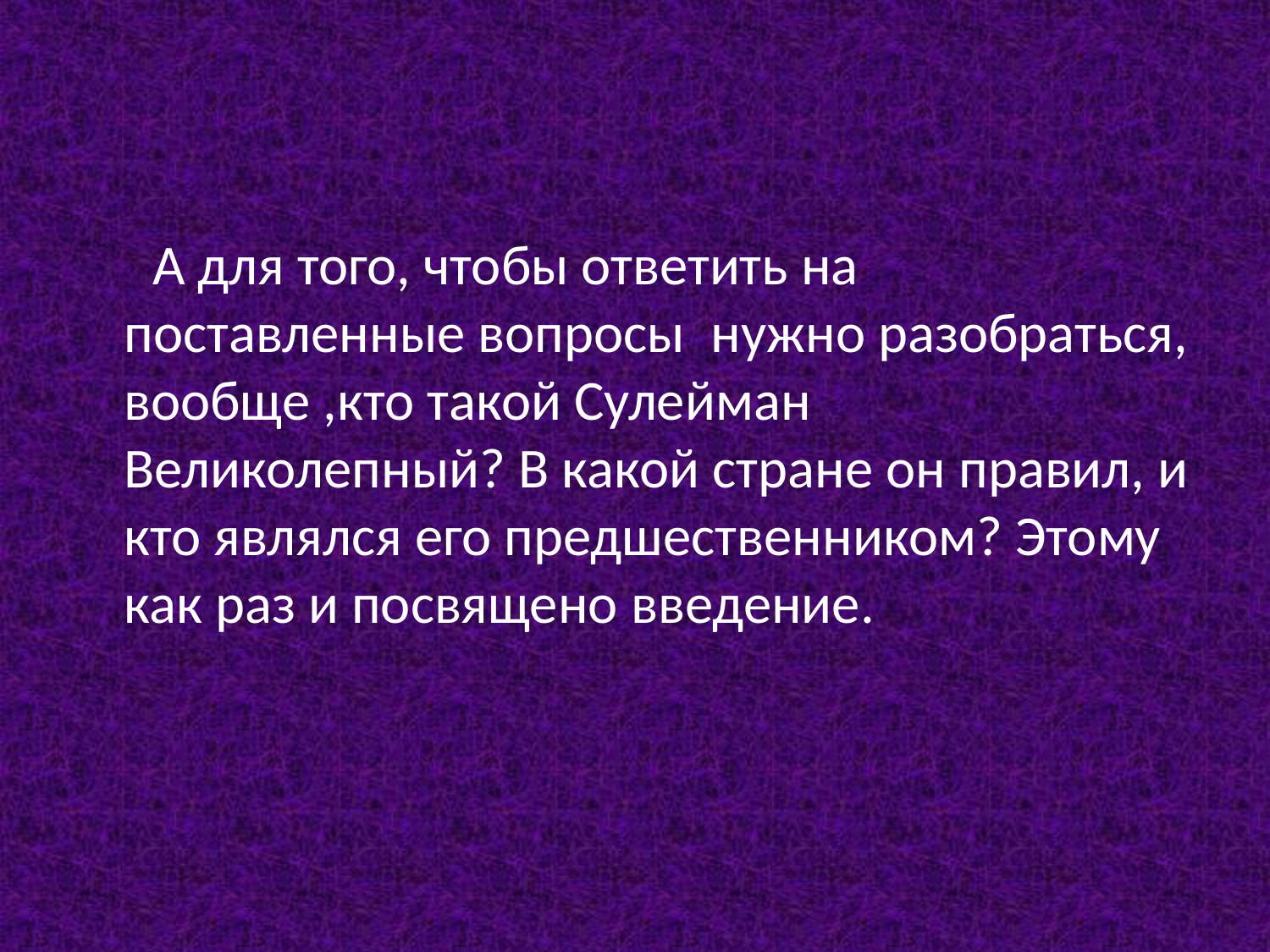

#
      А для того, чтобы ответить на поставленные вопросы  нужно разобраться, вообще ,кто такой Сулейман Великолепный? В какой стране он правил, и кто являлся его предшественником? Этому как раз и посвящено введение.